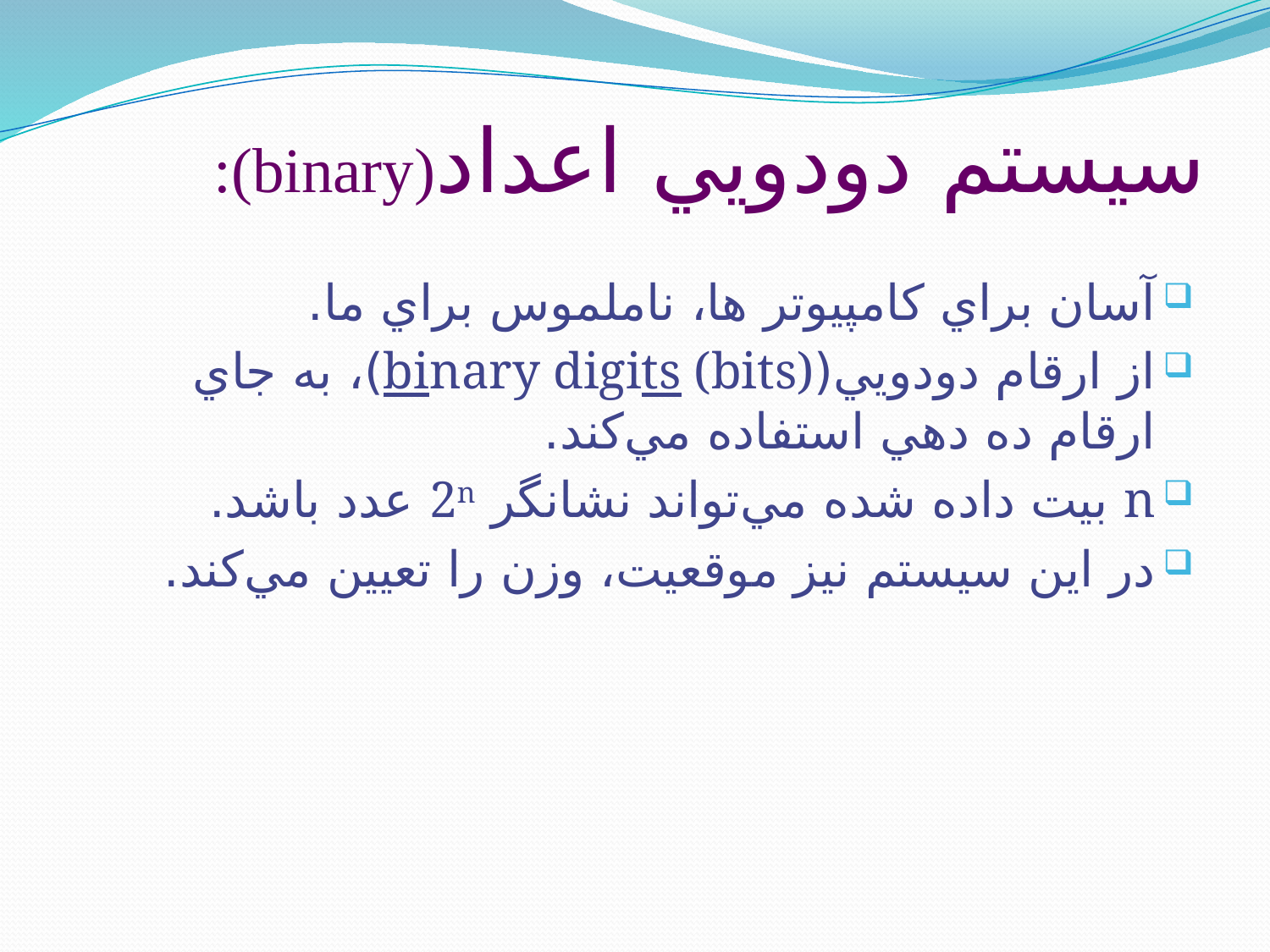

# سيستم دودويي اعداد(binary):
آسان براي کامپيوتر ها، ناملموس براي ما.
از ارقام دودويي(binary digits (bits))، به جاي ارقام ده دهي استفاده مي‌کند.
n بيت داده شده مي‌تواند نشانگر 2n عدد باشد.
در اين سيستم نيز موقعيت، وزن را تعيين مي‌کند.